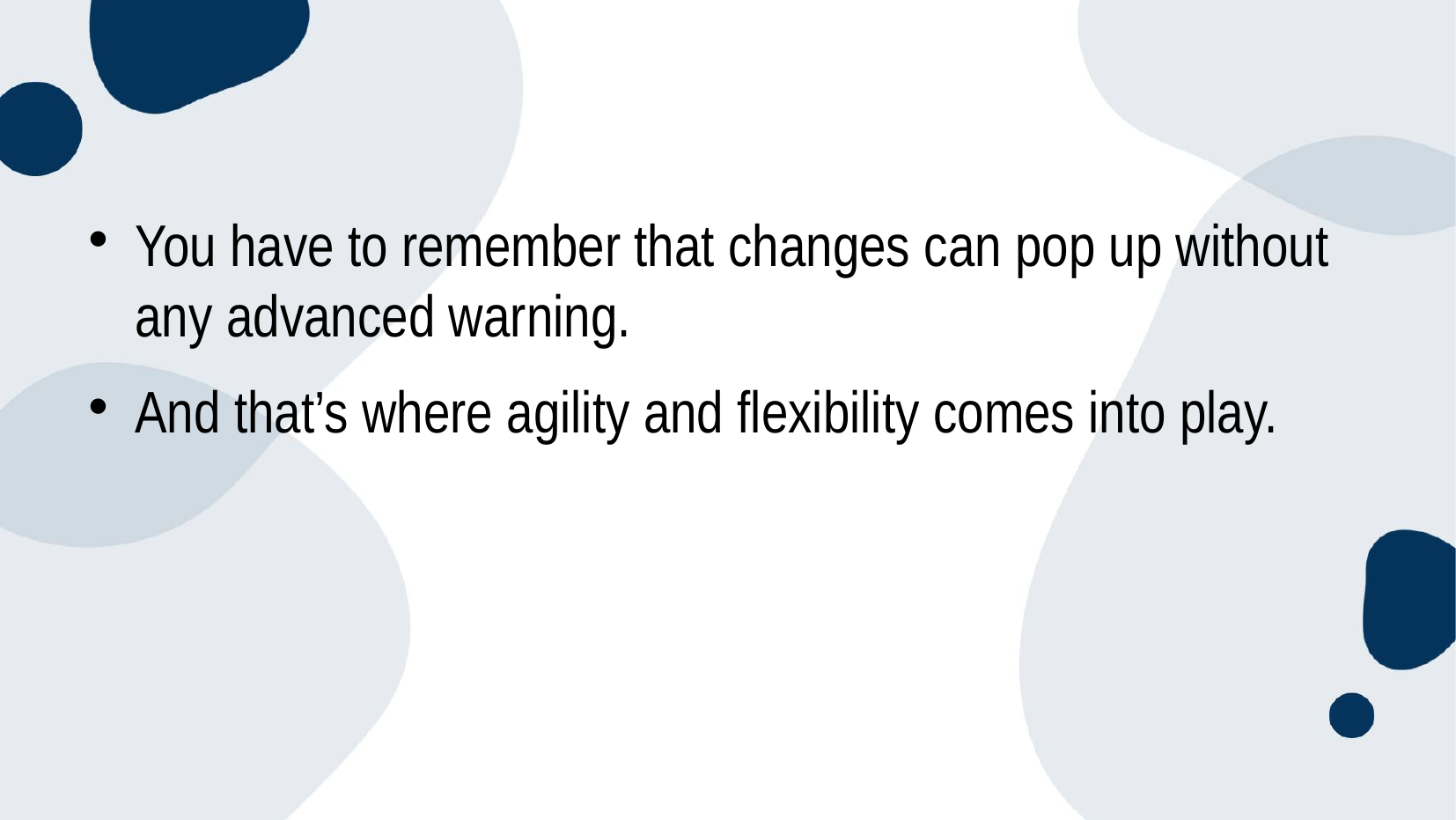

#
You have to remember that changes can pop up without any advanced warning.
And that’s where agility and flexibility comes into play.